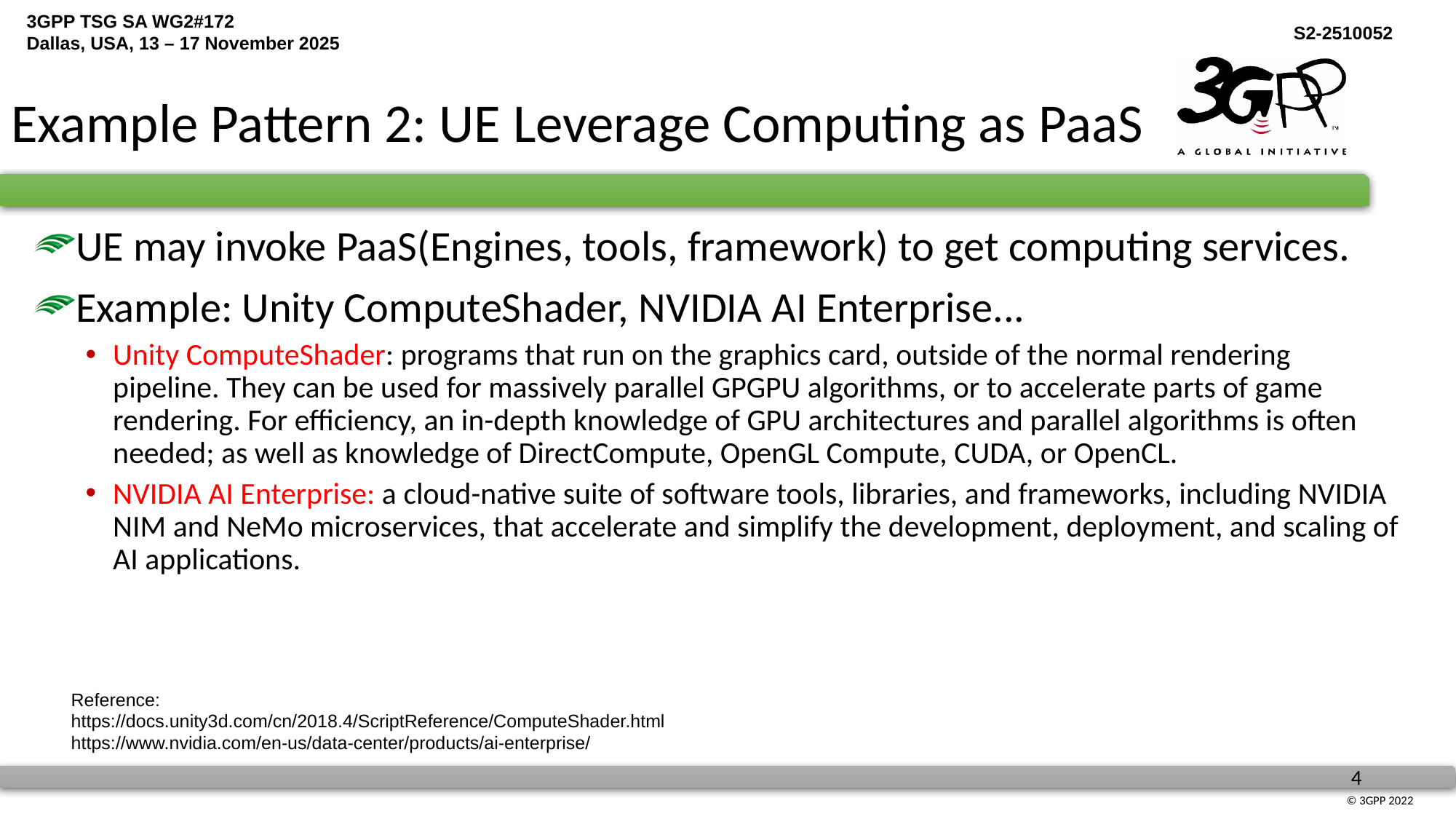

# Example Pattern 2: UE Leverage Computing as PaaS
UE may invoke PaaS(Engines, tools, framework) to get computing services.
Example: Unity ComputeShader, NVIDIA AI Enterprise...
Unity ComputeShader: programs that run on the graphics card, outside of the normal rendering pipeline. They can be used for massively parallel GPGPU algorithms, or to accelerate parts of game rendering. For efficiency, an in-depth knowledge of GPU architectures and parallel algorithms is often needed; as well as knowledge of DirectCompute, OpenGL Compute, CUDA, or OpenCL.
NVIDIA AI Enterprise: a cloud-native suite of software tools, libraries, and frameworks, including NVIDIA NIM and NeMo microservices, that accelerate and simplify the development, deployment, and scaling of AI applications.

Reference:
https://docs.unity3d.com/cn/2018.4/ScriptReference/ComputeShader.html
https://www.nvidia.com/en-us/data-center/products/ai-enterprise/